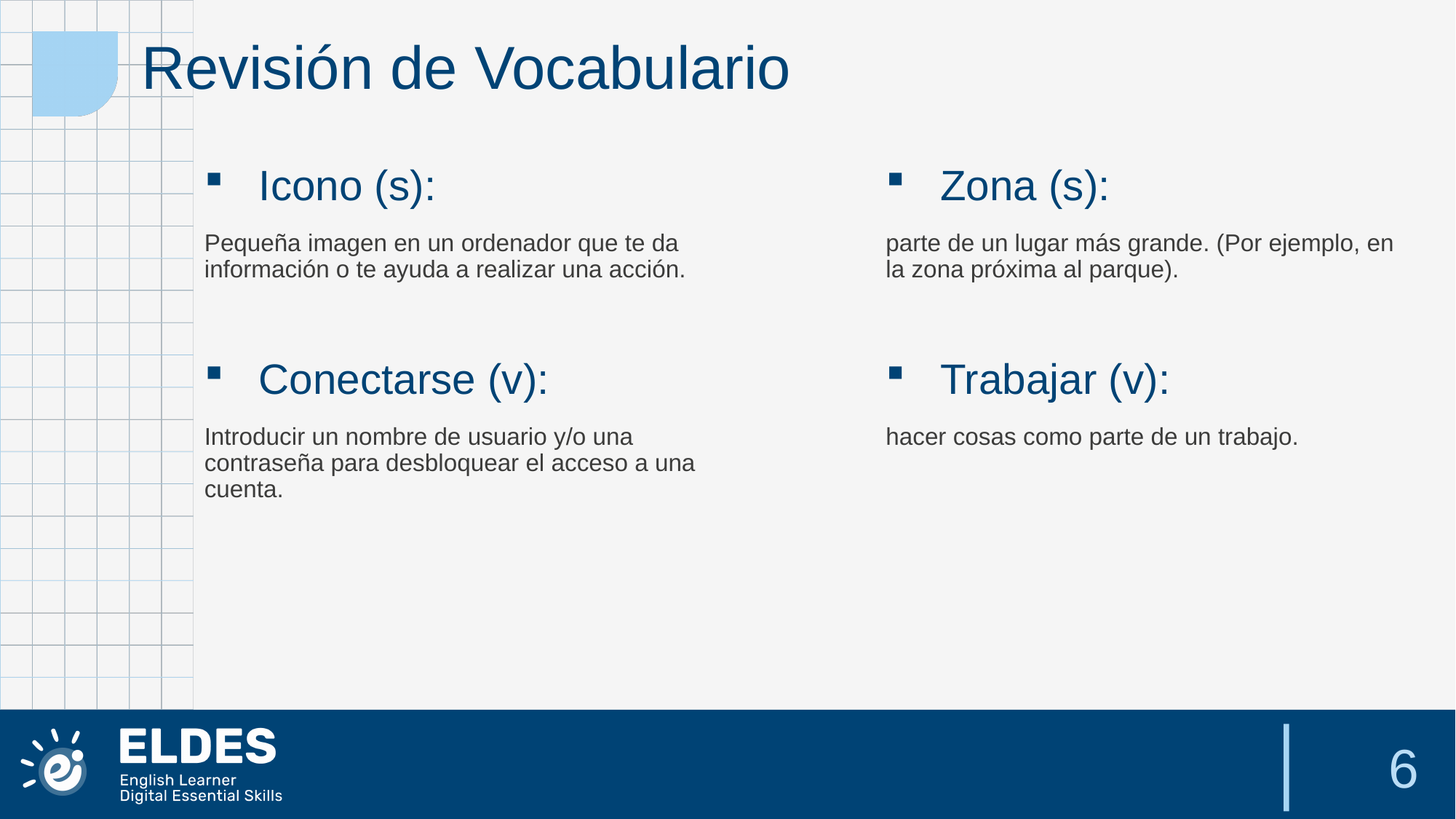

Revisión de Vocabulario
Icono (s):
Zona (s):
Pequeña imagen en un ordenador que te da información o te ayuda a realizar una acción.
parte de un lugar más grande. (Por ejemplo, en la zona próxima al parque).
Conectarse (v):
Trabajar (v):
Introducir un nombre de usuario y/o una contraseña para desbloquear el acceso a una cuenta.
hacer cosas como parte de un trabajo.
6